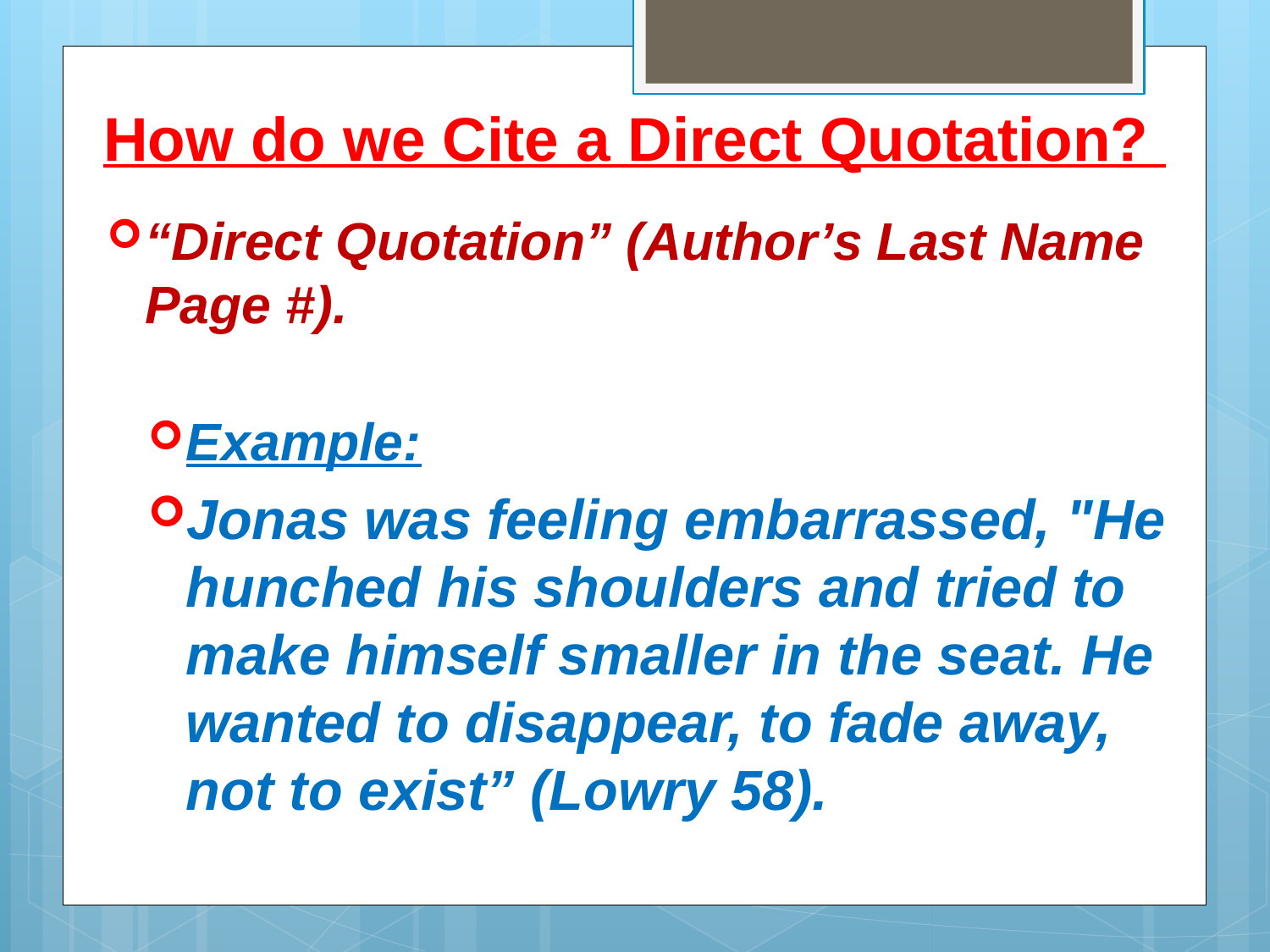

# How do we Cite a Direct Quotation?
“Direct Quotation” (Author’s Last Name Page #).
Example:
Jonas was feeling embarrassed, "He hunched his shoulders and tried to make himself smaller in the seat. He wanted to disappear, to fade away, not to exist” (Lowry 58).